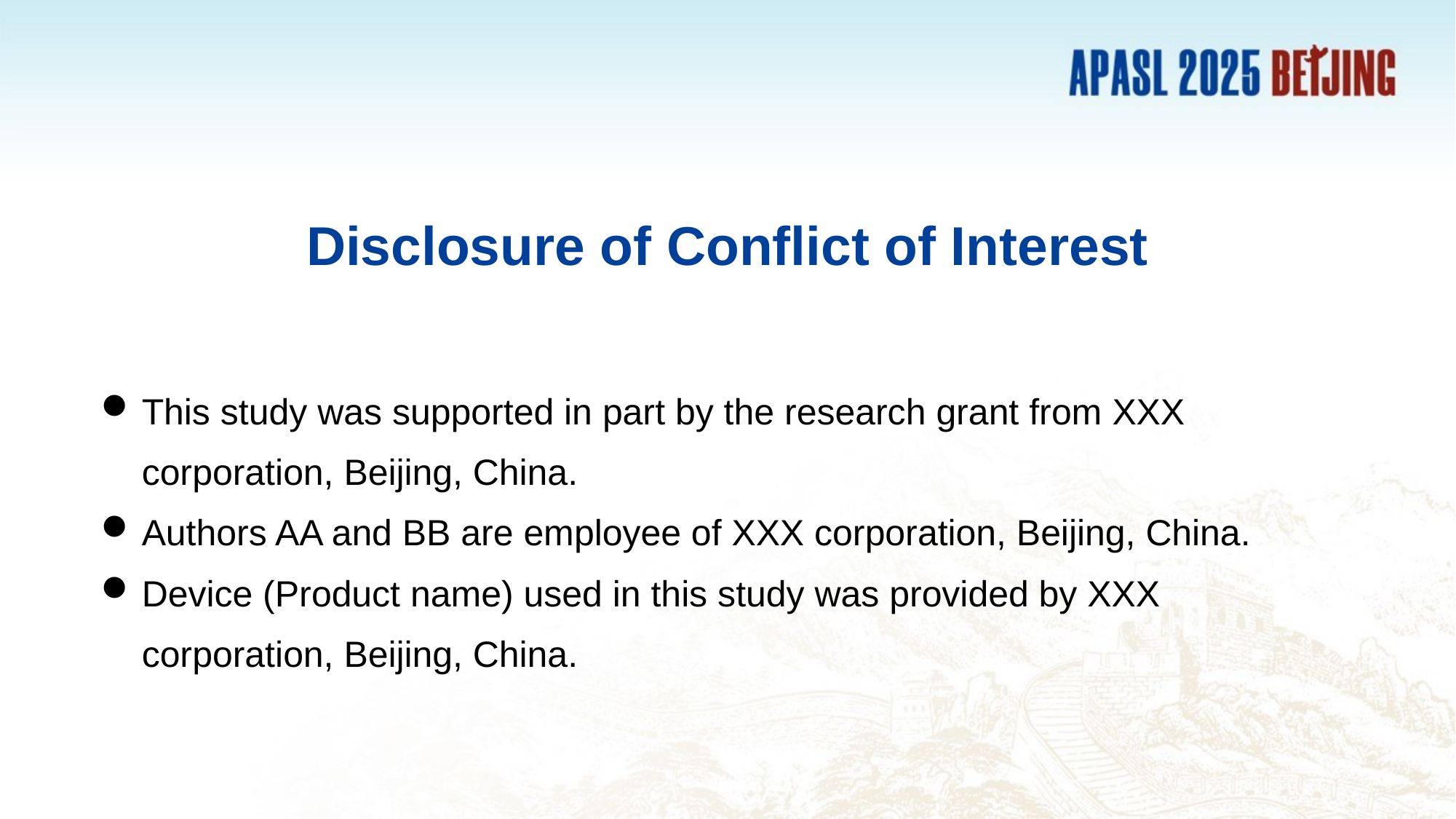

Disclosure of Conflict of Interest
This study was supported in part by the research grant from XXX corporation, Beijing, China.
Authors AA and BB are employee of XXX corporation, Beijing, China.
Device (Product name) used in this study was provided by XXX corporation, Beijing, China.